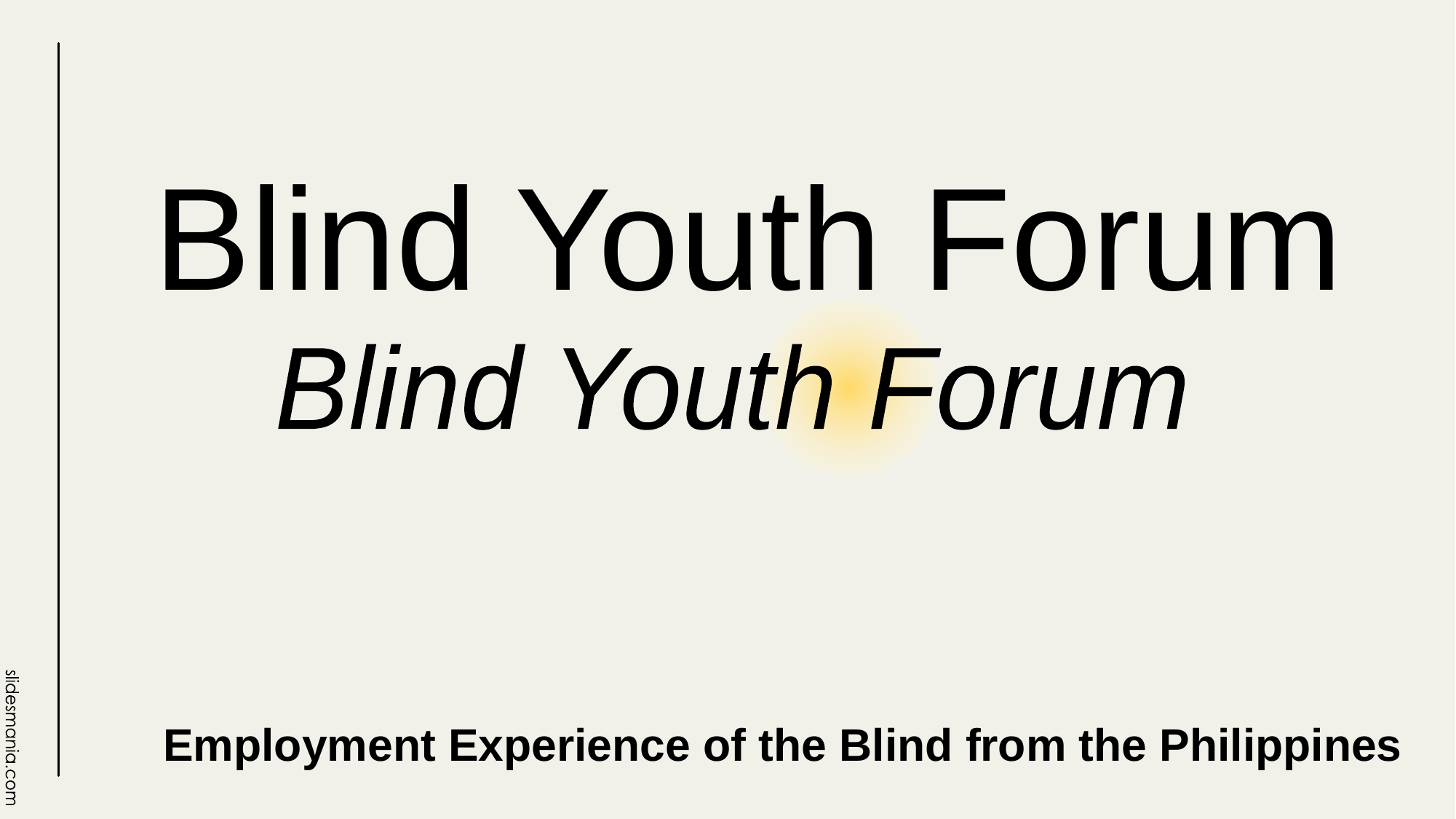

# Blind Youth Forum

Blind Youth Forum
Employment Experience of the Blind from the Philippines